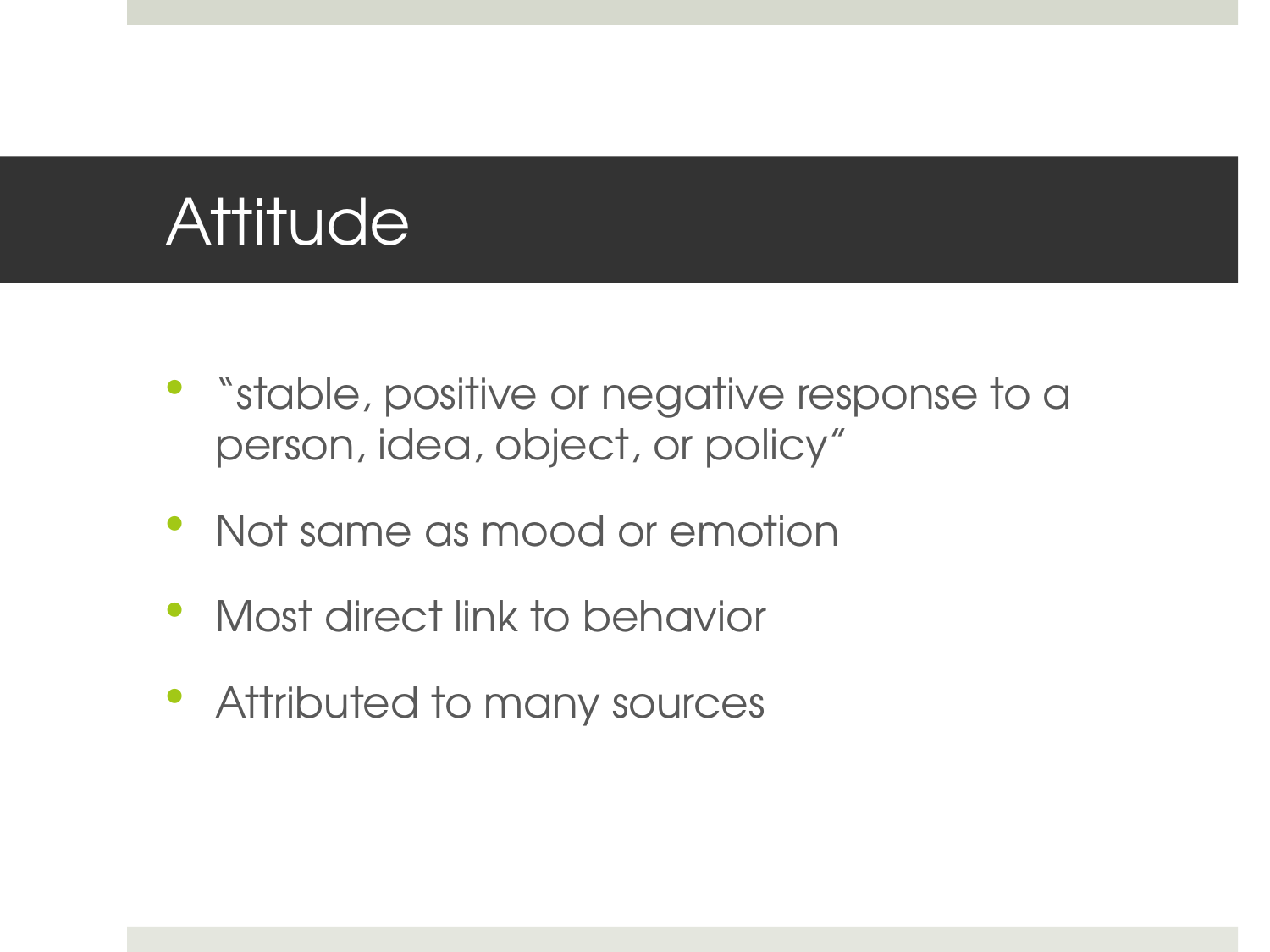

# Attitude
“stable, positive or negative response to a person, idea, object, or policy”
Not same as mood or emotion
Most direct link to behavior
Attributed to many sources